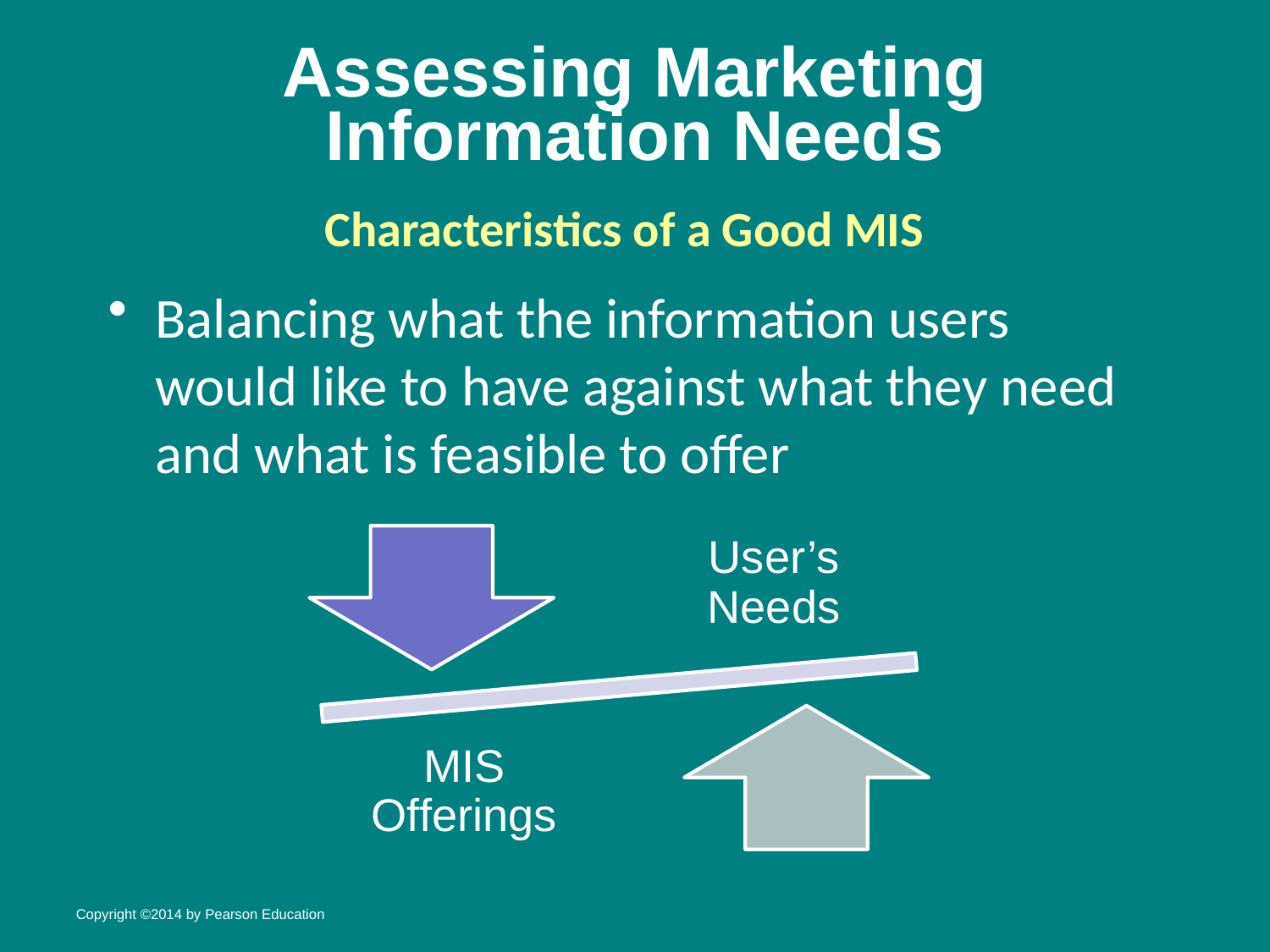

# Assessing Marketing Information Needs
Characteristics of a Good MIS
Balancing what the information users would like to have against what they need and what is feasible to offer

User’s Needs
MIS Offerings
Copyright ©2014 by Pearson Education